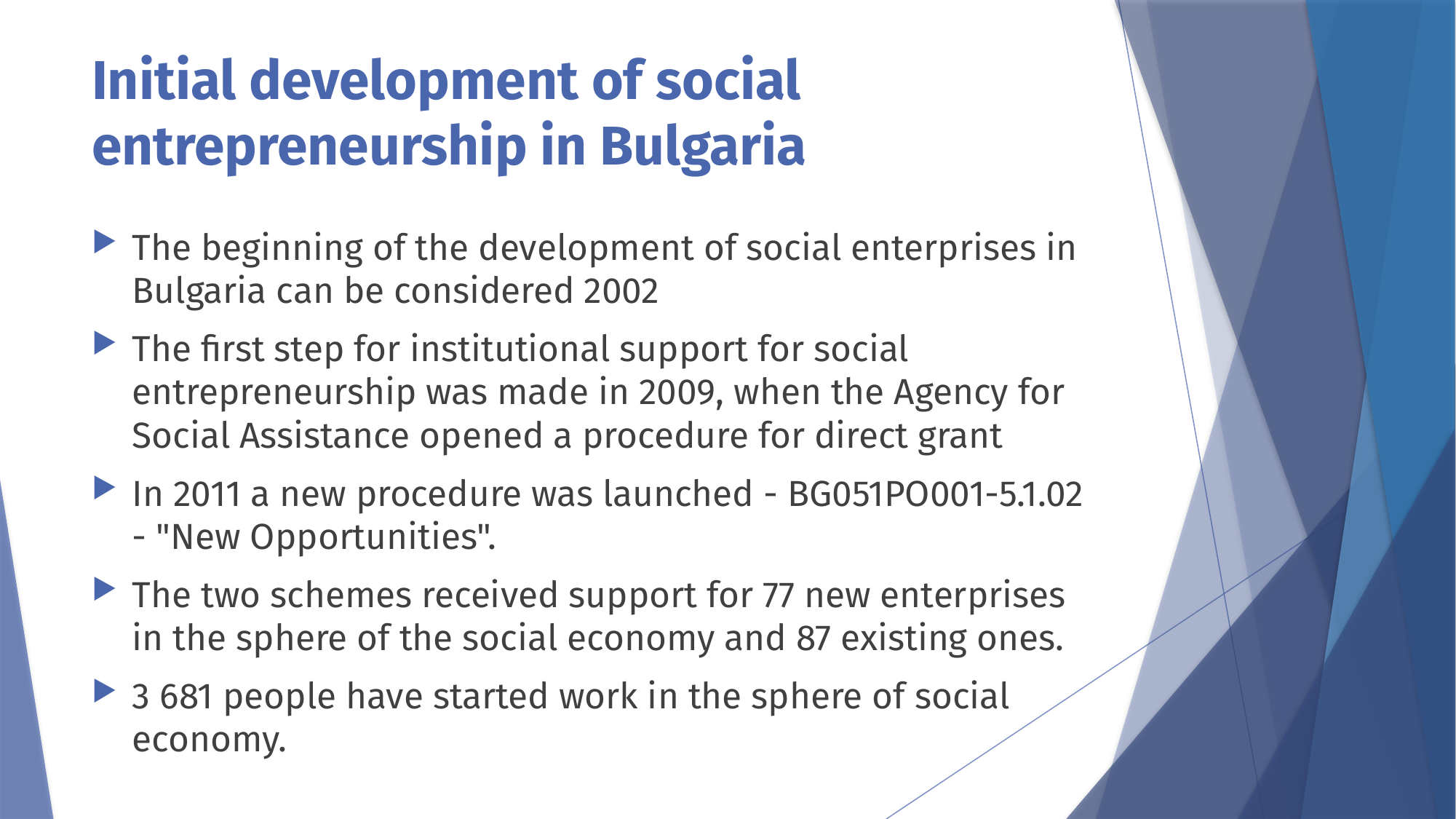

# Initial development of social entrepreneurship in Bulgaria
The beginning of the development of social enterprises in Bulgaria can be considered 2002
The first step for institutional support for social entrepreneurship was made in 2009, when the Agency for Social Assistance opened a procedure for direct grant
In 2011 a new procedure was launched - BG051PO001-5.1.02 - "New Opportunities".
The two schemes received support for 77 new enterprises in the sphere of the social economy and 87 existing ones.
3 681 people have started work in the sphere of social economy.